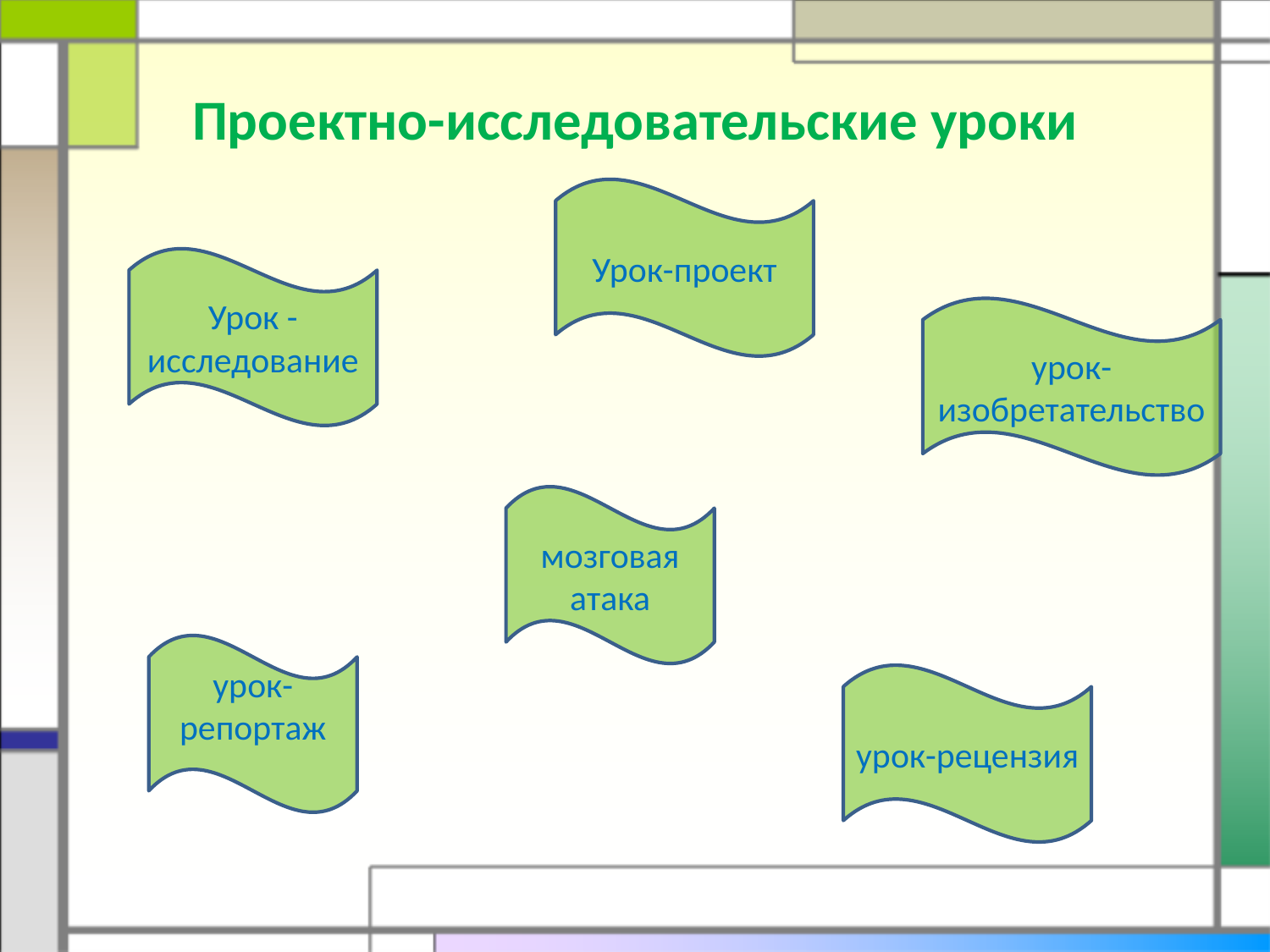

# Проектно-исследовательские уроки
Урок-проект
Урок - исследование
урок-изобретательство
мозговая атака
урок-репортаж

урок-рецензия